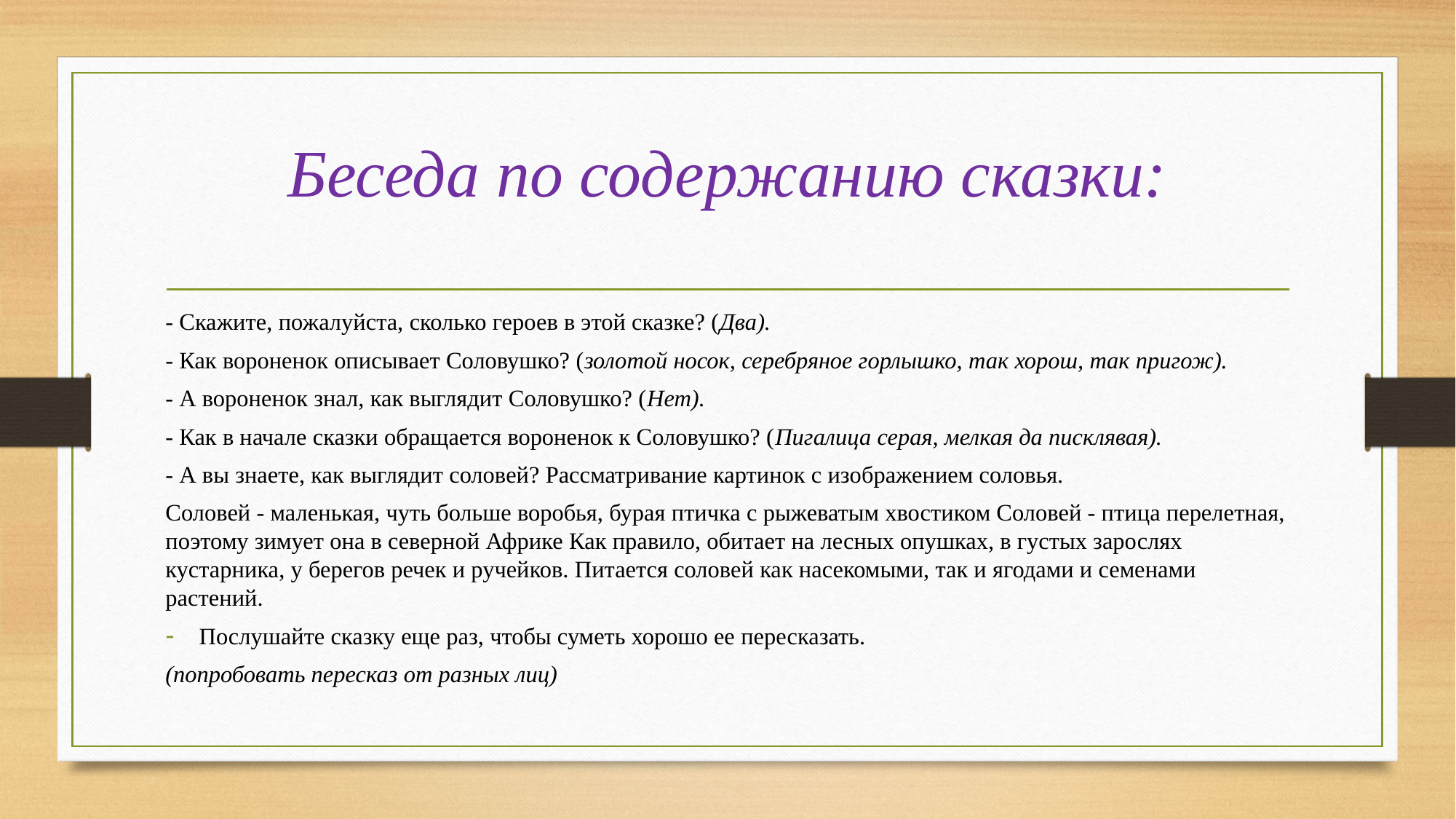

# Беседа по содержанию сказки:
- Скажите, пожалуйста, сколько героев в этой сказке? (Два).
- Как вороненок описывает Соловушко? (золотой носок, серебряное горлышко, так хорош, так пригож).
- А вороненок знал, как выглядит Соловушко? (Нет).
- Как в начале сказки обращается вороненок к Соловушко? (Пигалица серая, мелкая да писклявая).
- А вы знаете, как выглядит соловей? Рассматривание картинок с изображением соловья.
Соловей - маленькая, чуть больше воробья, бурая птичка с рыжеватым хвостиком Соловей - птица перелетная, поэтому зимует она в северной Африке Как правило, обитает на лесных опушках, в густых зарослях кустарника, у берегов речек и ручейков. Питается соловей как насекомыми, так и ягодами и семенами растений.
Послушайте сказку еще раз, чтобы суметь хорошо ее пересказать.
(попробовать пересказ от разных лиц)